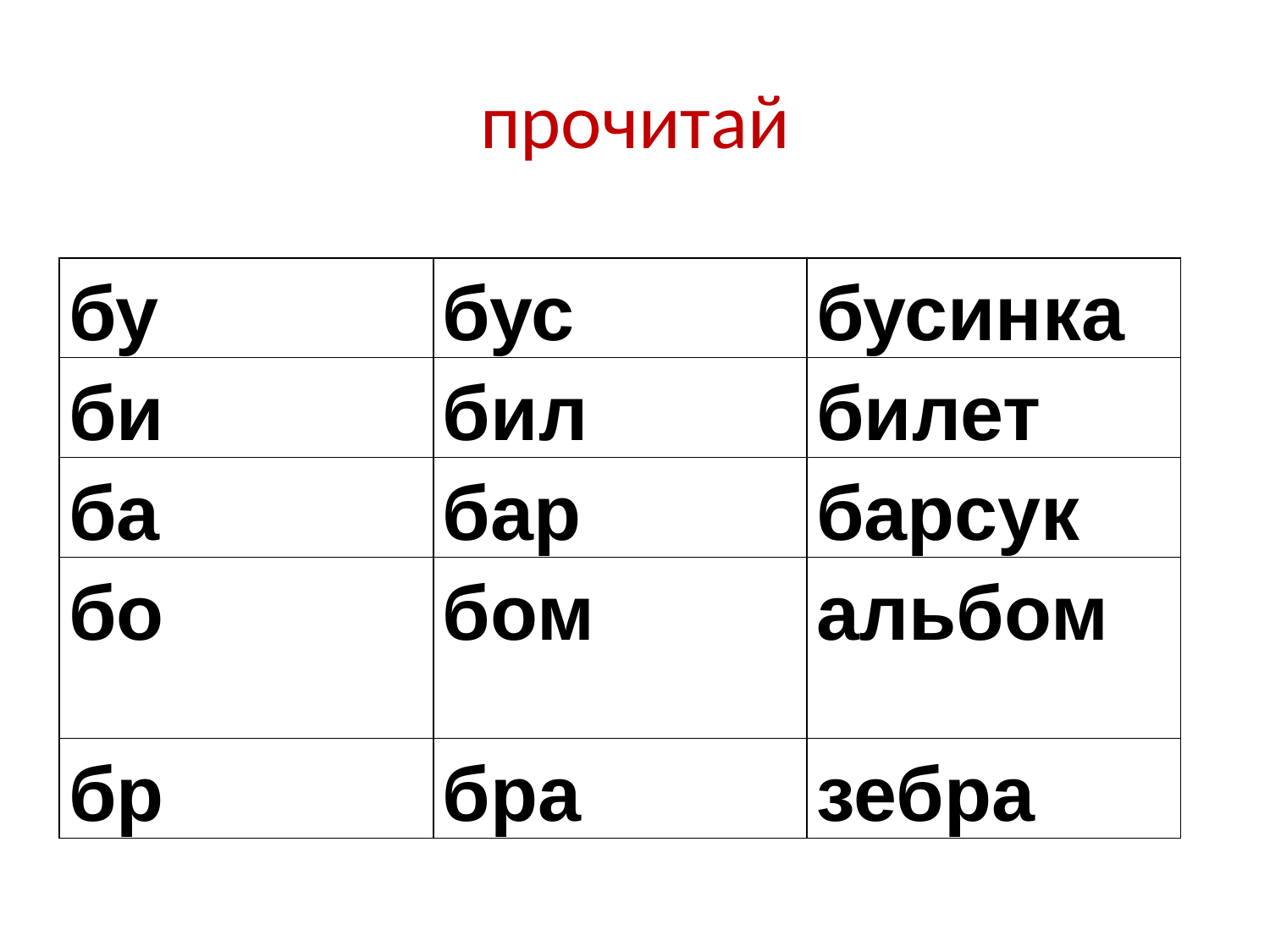

# прочитай
| бу | бус | бусинка |
| --- | --- | --- |
| би | бил | билет |
| ба | бар | барсук |
| бо | бом | альбом |
| бр | бра | зебра |